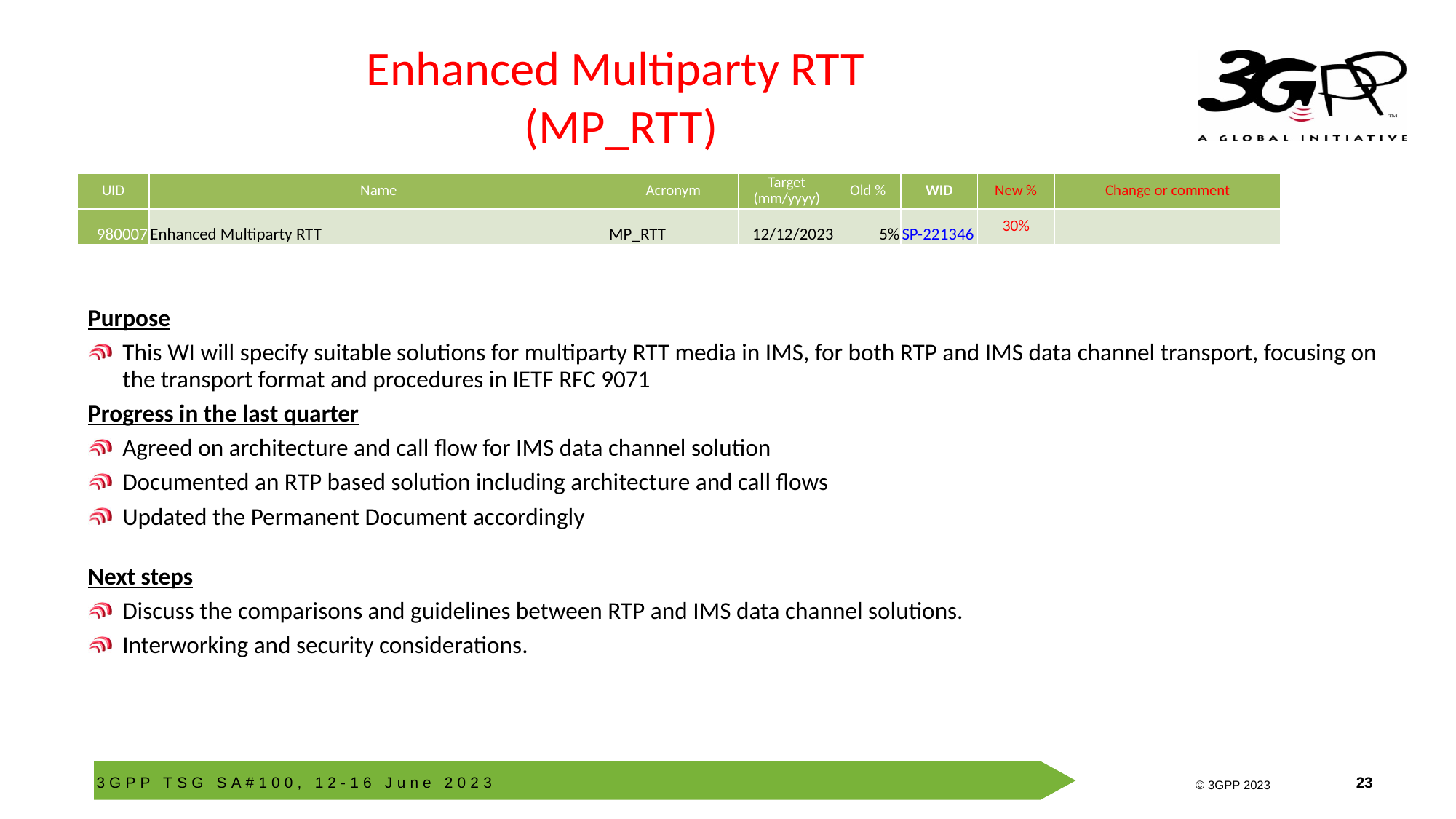

# Enhanced Multiparty RTT (MP_RTT)
| UID | Name | Acronym | Target (mm/yyyy) | Old % | WID | New % | Change or comment |
| --- | --- | --- | --- | --- | --- | --- | --- |
| 980007 | Enhanced Multiparty RTT | MP\_RTT | 12/12/2023 | 5% | SP-221346 | 30% |  |
Purpose
This WI will specify suitable solutions for multiparty RTT media in IMS, for both RTP and IMS data channel transport, focusing on the transport format and procedures in IETF RFC 9071
Progress in the last quarter
Agreed on architecture and call flow for IMS data channel solution
Documented an RTP based solution including architecture and call flows
Updated the Permanent Document accordingly

Next steps
Discuss the comparisons and guidelines between RTP and IMS data channel solutions.
Interworking and security considerations.